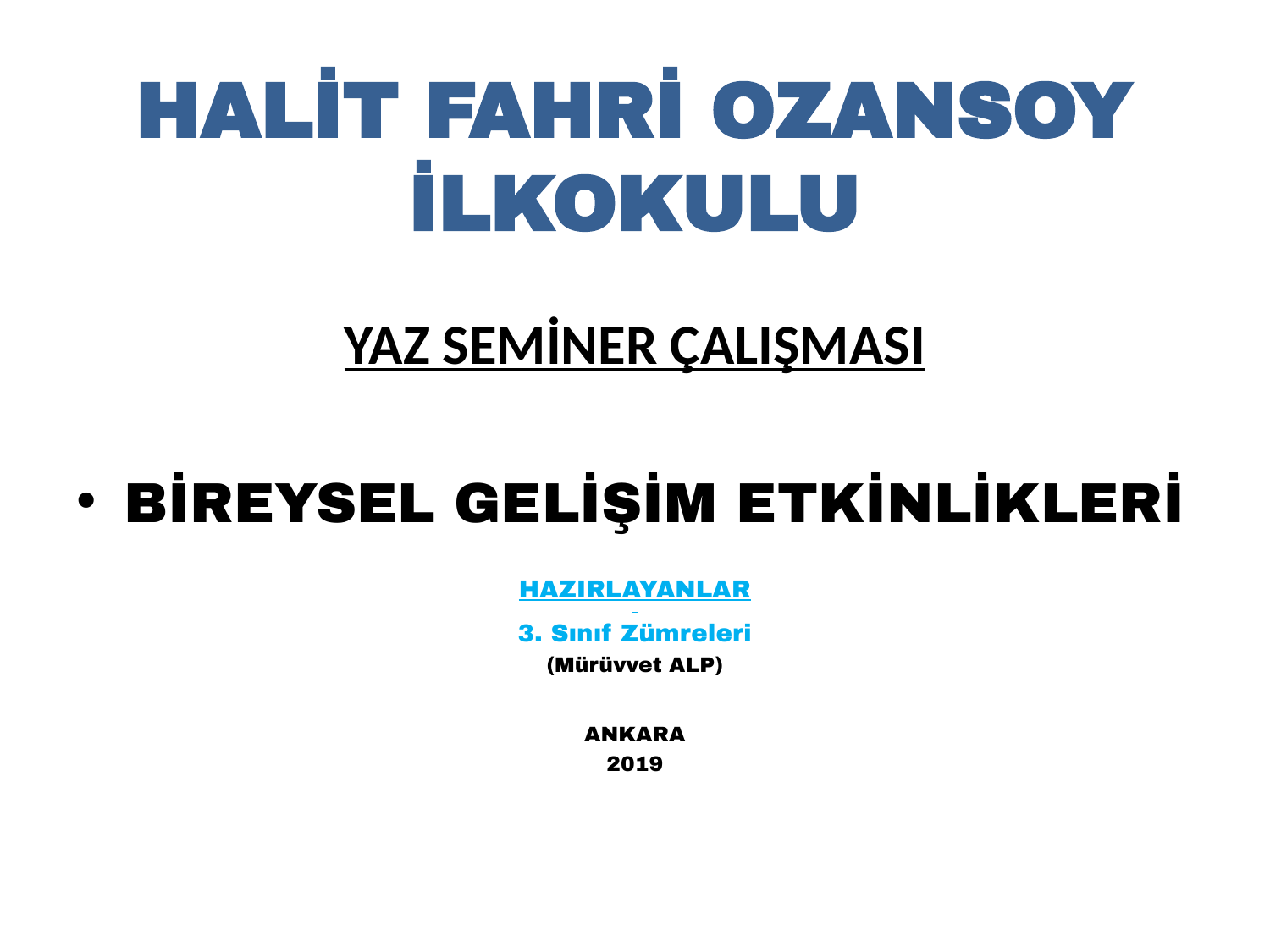

# HALİT FAHRİ OZANSOY İLKOKULU

YAZ SEMİNER ÇALIŞMASI

BİREYSEL GELİŞİM ETKİNLİKLERİ

HAZIRLAYANLAR

3. Sınıf Zümreleri
(Mürüvvet ALP)

ANKARA
2019